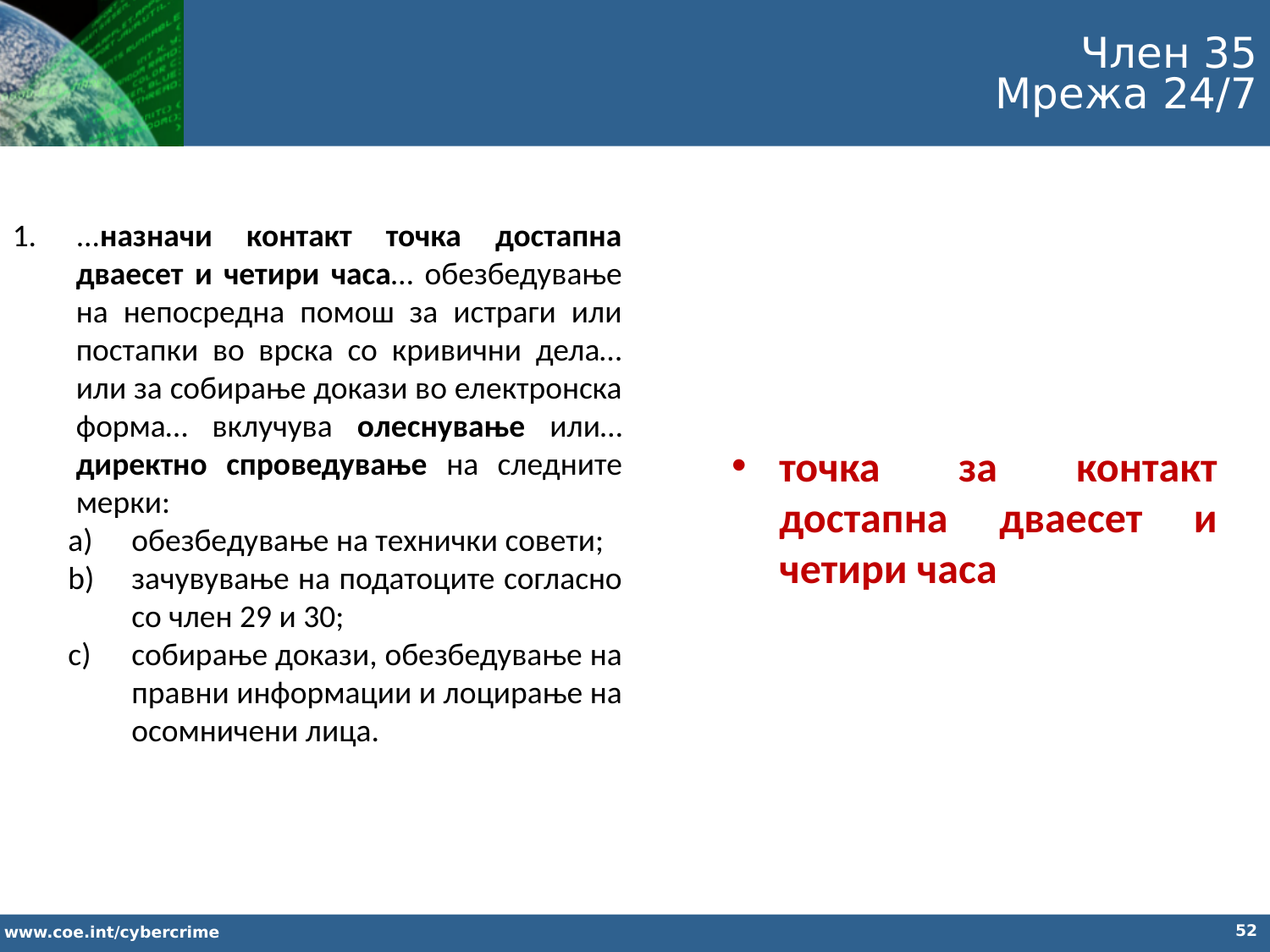

Член 35
Мрежа 24/7
...назначи контакт точка достапна дваесет и четири часа… обезбедување на непосредна помош за истраги или постапки во врска со кривични дела… или за собирање докази во електронска форма… вклучува олеснување или… директно спроведување на следните мерки:
обезбедување на технички совети;
зачувување на податоците согласно со член 29 и 30;
собирање докази, обезбедување на правни информации и лоцирање на осомничени лица.
точка за контакт достапна дваесет и четири часа
52